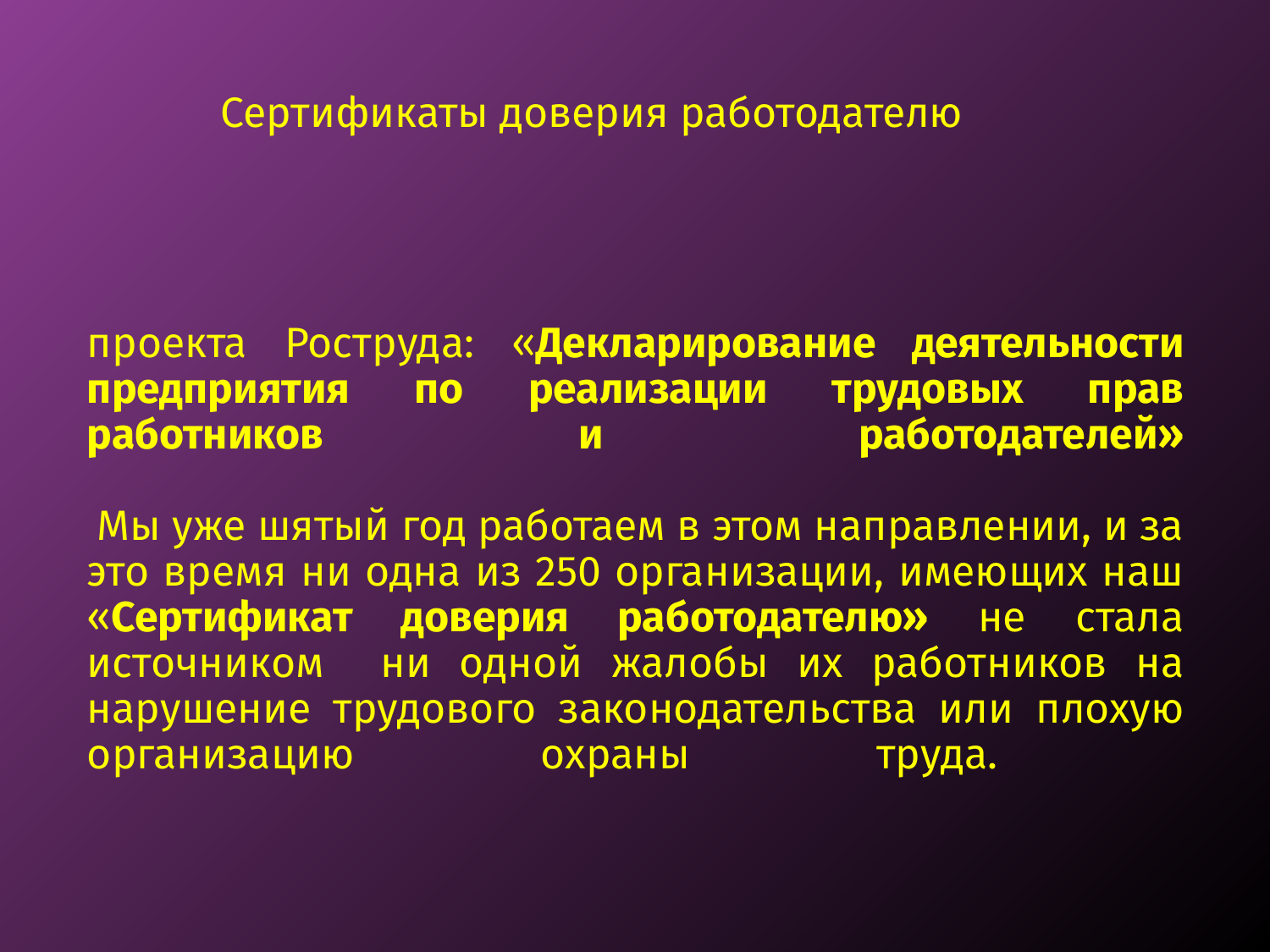

Сертификаты доверия работодателю
# проекта Роструда: «Декларирование деятельности предприятия по реализации трудовых прав работников и работодателей» Мы уже шятый год работаем в этом направлении, и за это время ни одна из 250 организации, имеющих наш «Сертификат доверия работодателю» не стала источником  ни одной жалобы их работников на нарушение трудового законодательства или плохую организацию охраны труда.